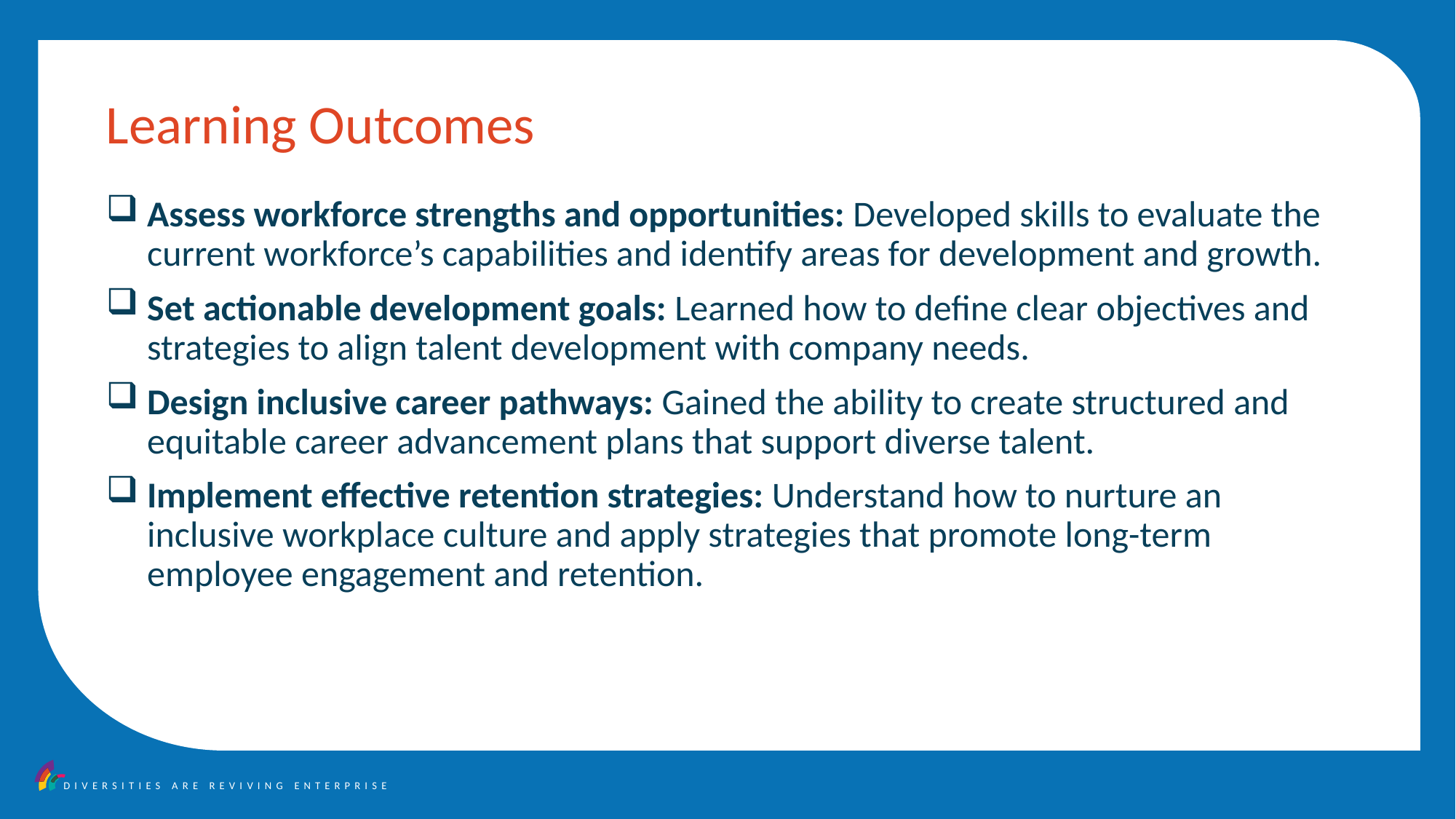

Learning Outcomes
Assess workforce strengths and opportunities: Developed skills to evaluate the current workforce’s capabilities and identify areas for development and growth.
Set actionable development goals: Learned how to define clear objectives and strategies to align talent development with company needs.
Design inclusive career pathways: Gained the ability to create structured and equitable career advancement plans that support diverse talent.
Implement effective retention strategies: Understand how to nurture an inclusive workplace culture and apply strategies that promote long-term employee engagement and retention.